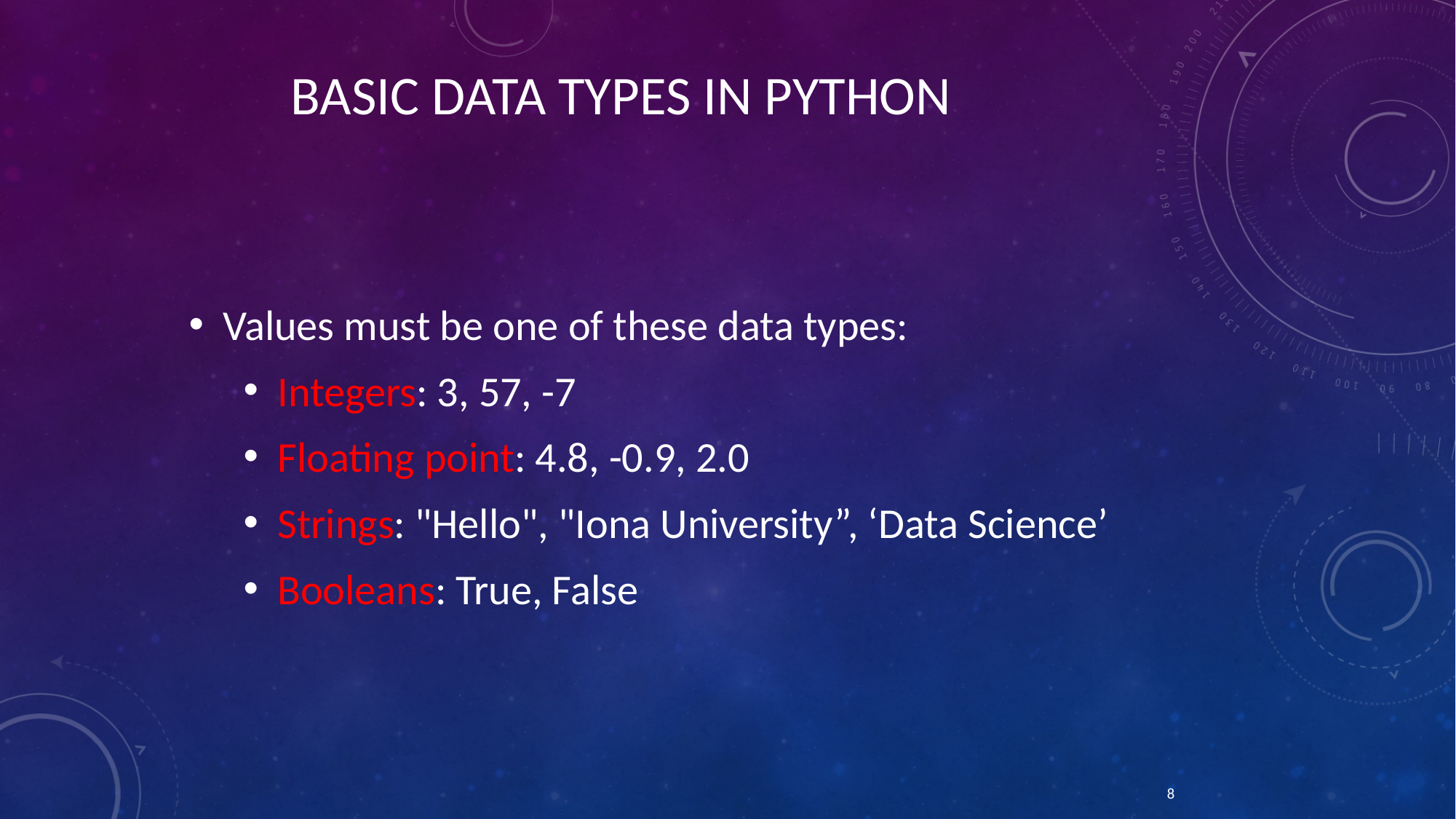

# Basic Data Types in Python

Values must be one of these data types:
Integers: 3, 57, -7
Floating point: 4.8, -0.9, 2.0
Strings: "Hello", "Iona University”, ‘Data Science’
Booleans: True, False
8